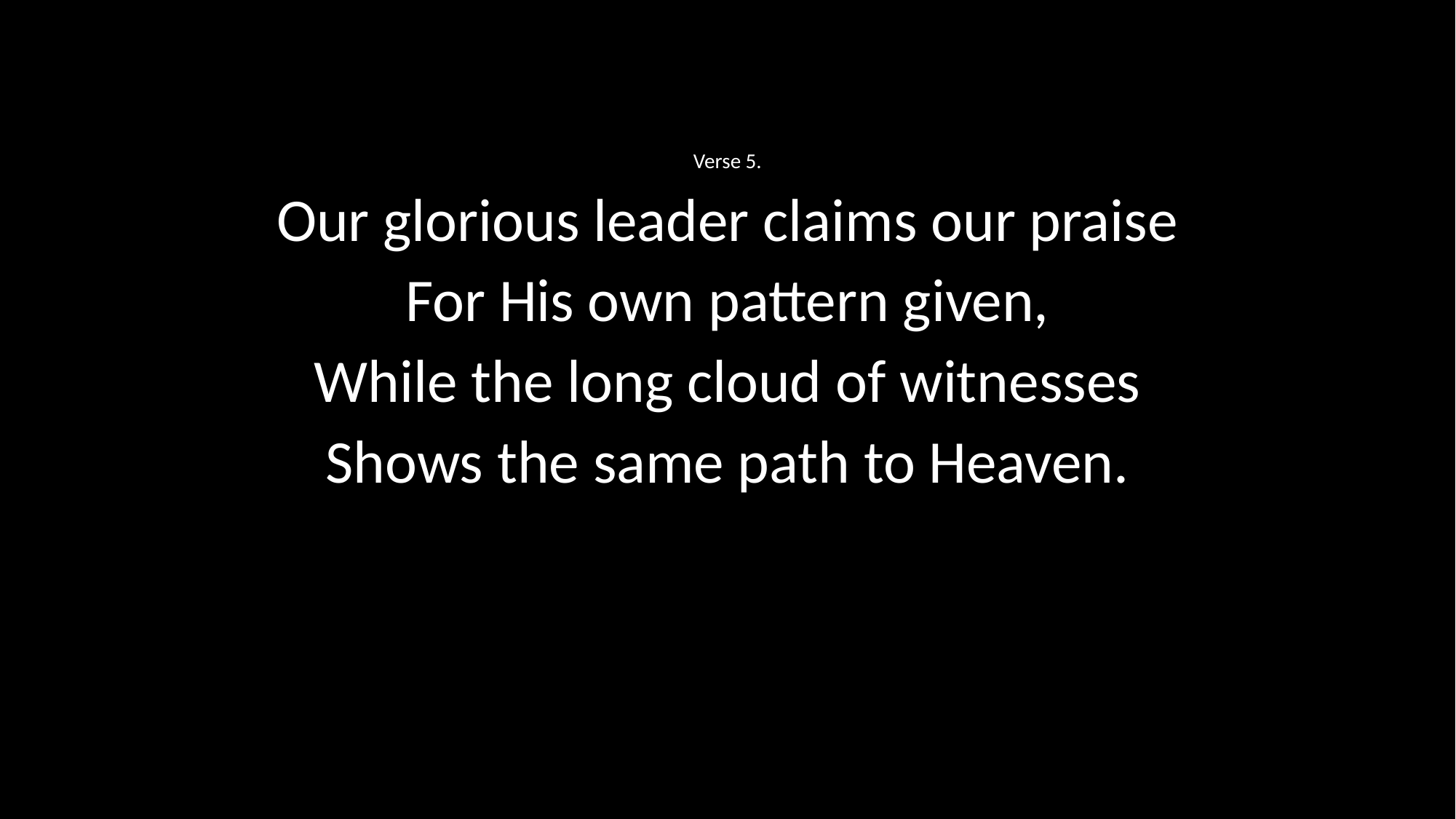

Verse 5.
Our glorious leader claims our praise
For His own pattern given,
While the long cloud of witnesses
Shows the same path to Heaven.